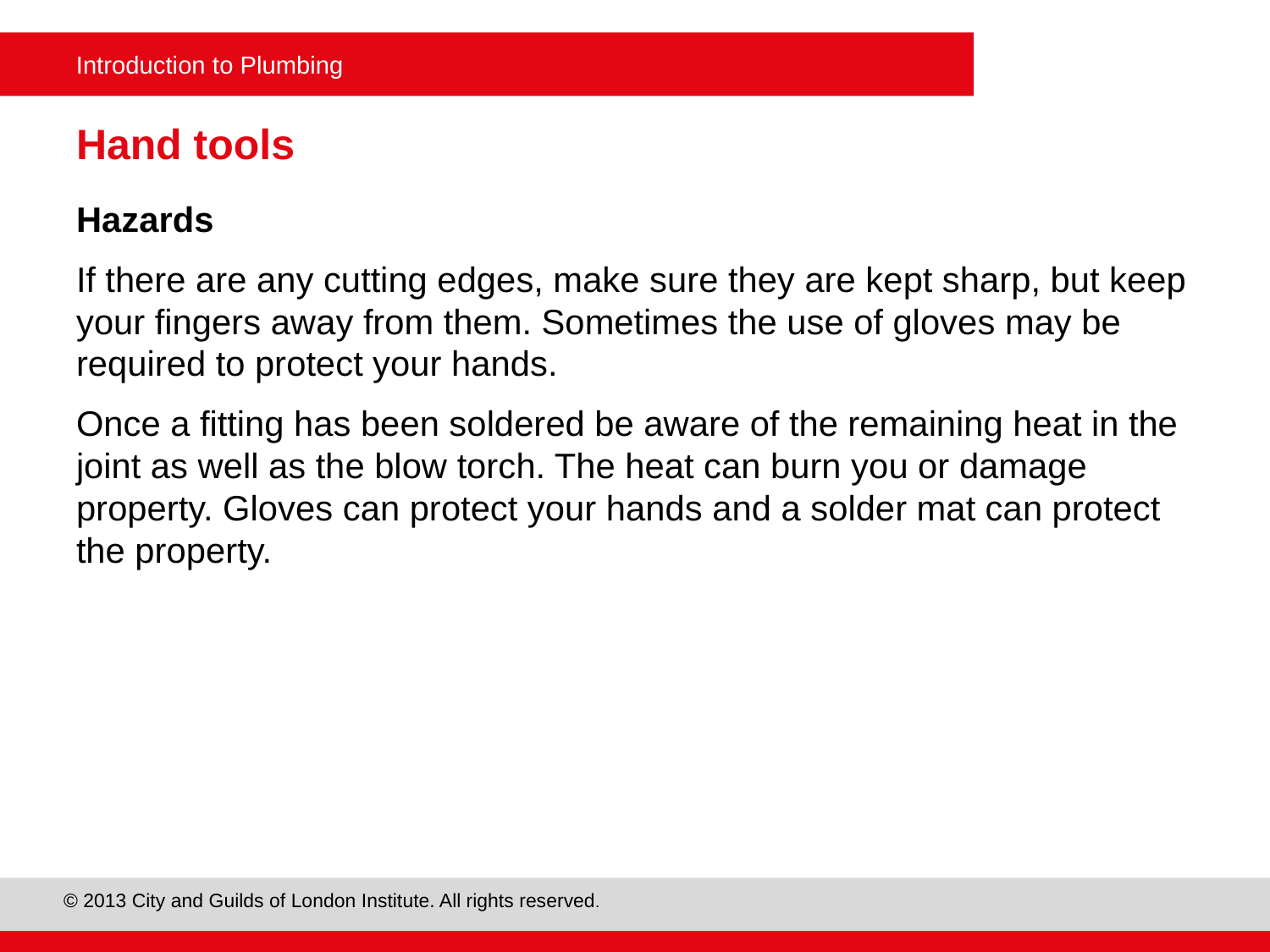

# Hand tools
Hazards
If there are any cutting edges, make sure they are kept sharp, but keep your fingers away from them. Sometimes the use of gloves may be required to protect your hands.
Once a fitting has been soldered be aware of the remaining heat in the joint as well as the blow torch. The heat can burn you or damage property. Gloves can protect your hands and a solder mat can protect the property.